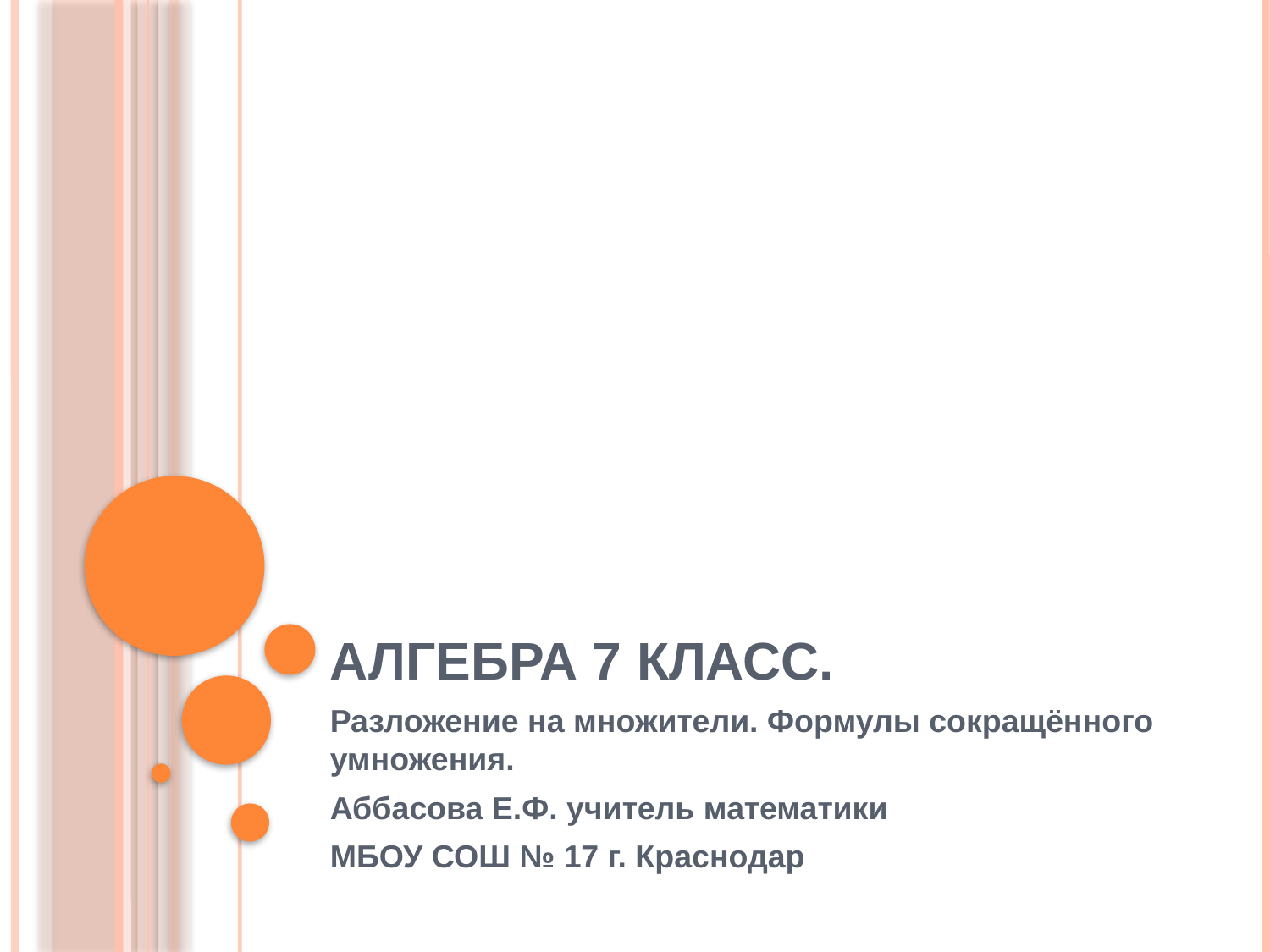

# Алгебра 7 класс.
Разложение на множители. Формулы сокращённого умножения.
Аббасова Е.Ф. учитель математики
МБОУ СОШ № 17 г. Краснодар